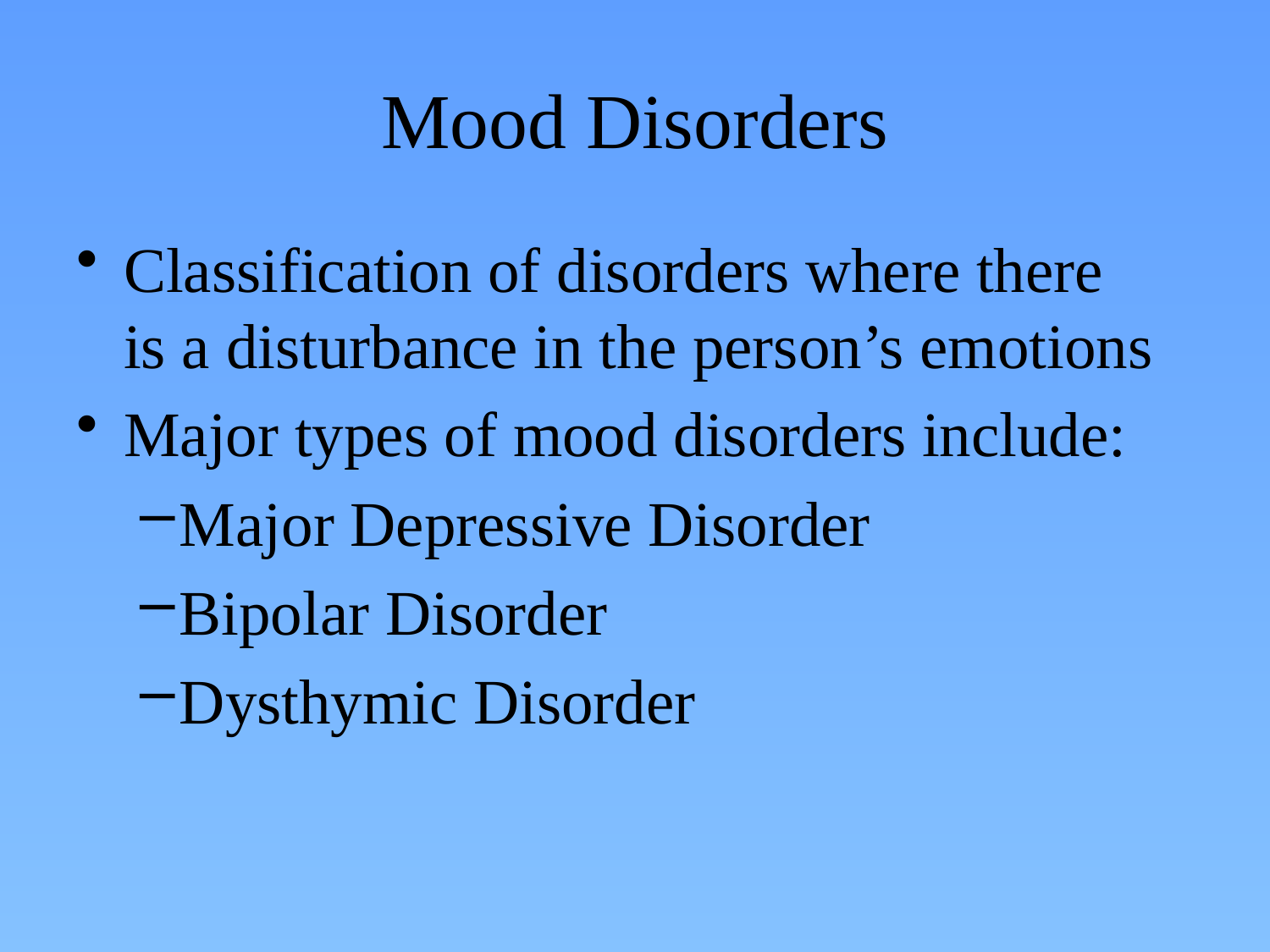

# Mood Disorders
Classification of disorders where there is a disturbance in the person’s emotions
Major types of mood disorders include:
Major Depressive Disorder
Bipolar Disorder
Dysthymic Disorder